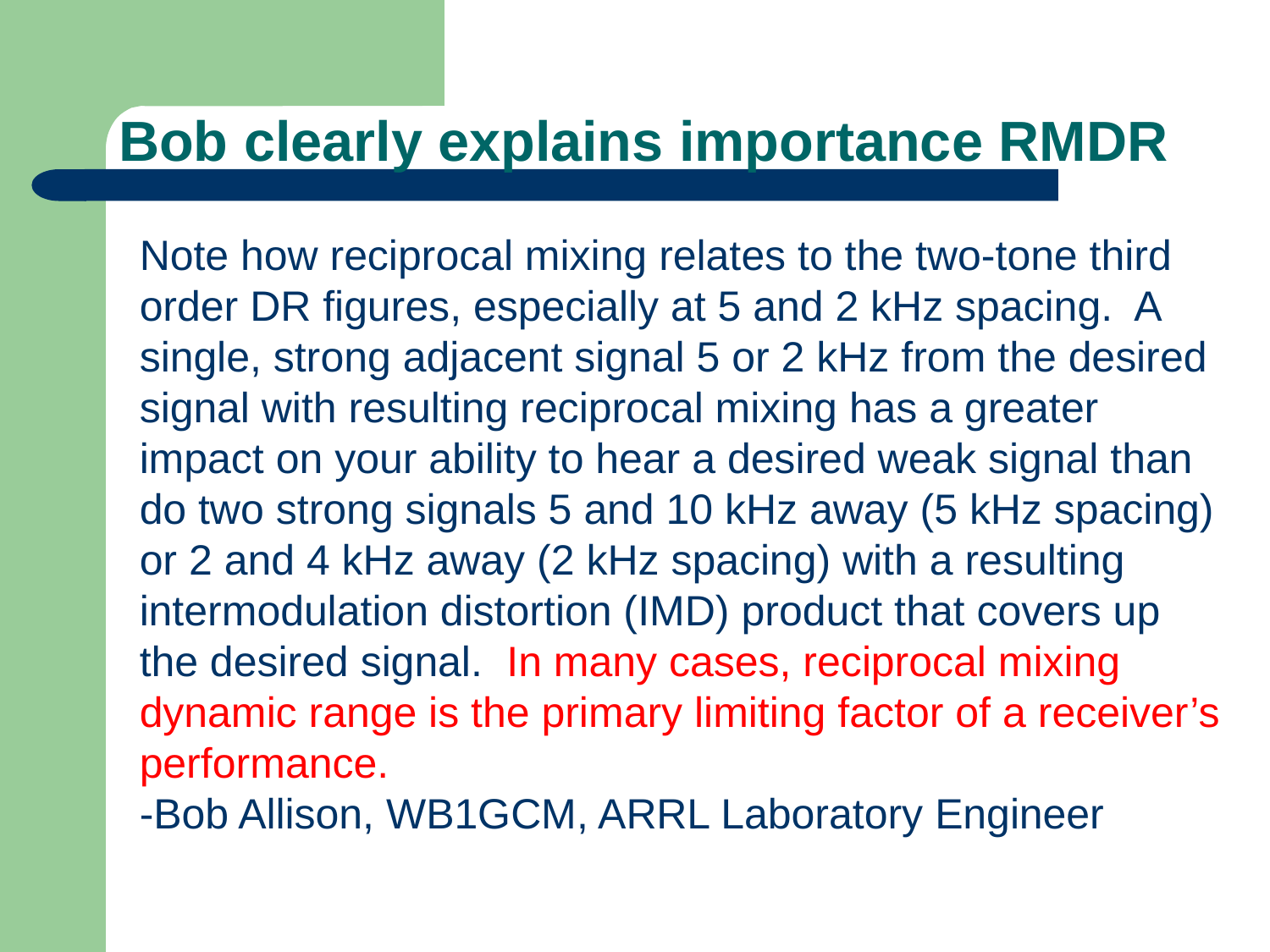

# Bob clearly explains importance RMDR
Note how reciprocal mixing relates to the two-tone third order DR figures, especially at 5 and 2 kHz spacing.  A single, strong adjacent signal 5 or 2 kHz from the desired signal with resulting reciprocal mixing has a greater impact on your ability to hear a desired weak signal than do two strong signals 5 and 10 kHz away (5 kHz spacing) or 2 and 4 kHz away (2 kHz spacing) with a resulting intermodulation distortion (IMD) product that covers up the desired signal.  In many cases, reciprocal mixing dynamic range is the primary limiting factor of a receiver’s performance.
-Bob Allison, WB1GCM, ARRL Laboratory Engineer